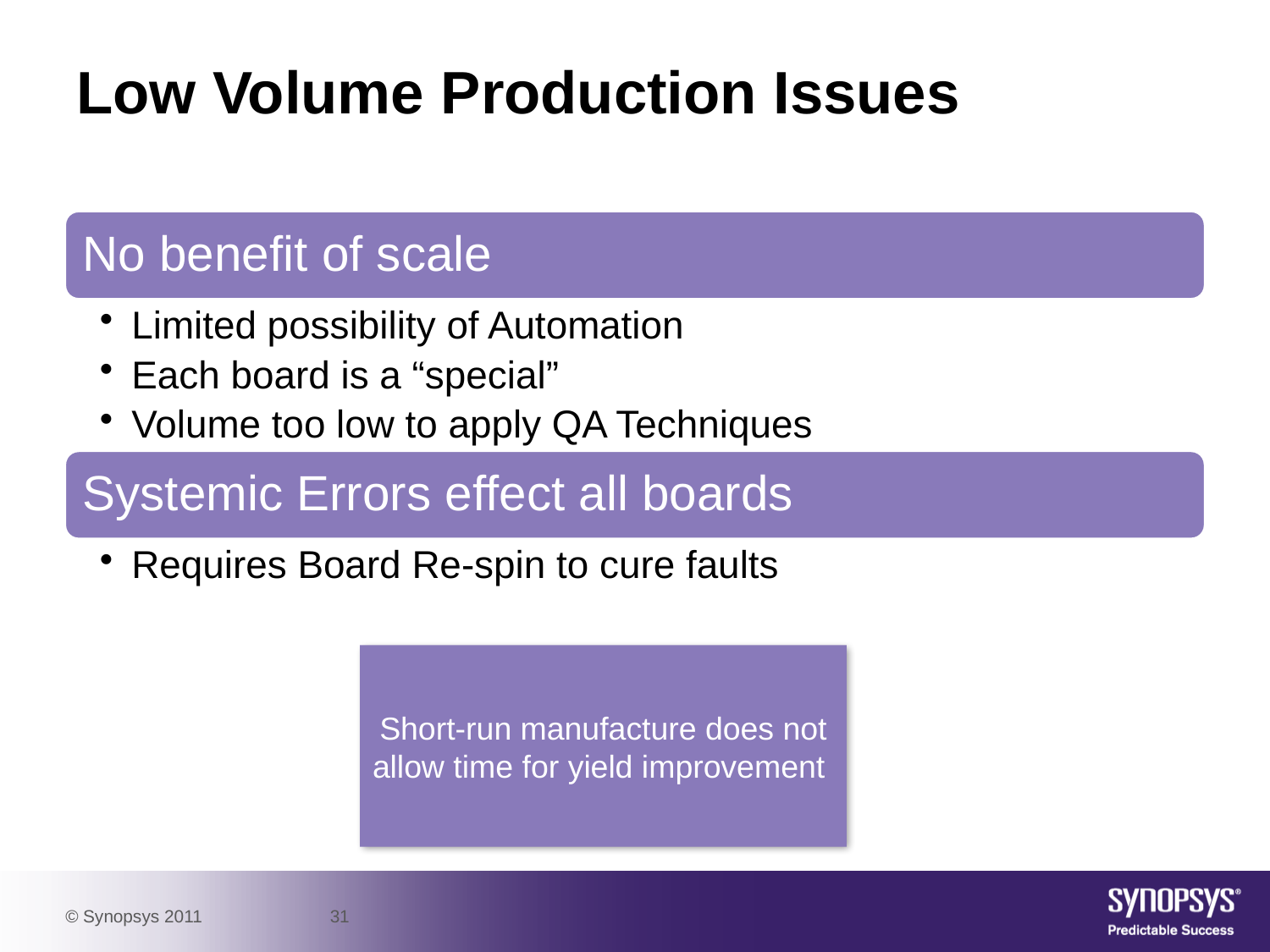

# Low Volume Production Issues
No benefit of scale
Limited possibility of Automation
Each board is a “special”
Volume too low to apply QA Techniques
Systemic Errors effect all boards
Requires Board Re-spin to cure faults
Short-run manufacture does not allow time for yield improvement